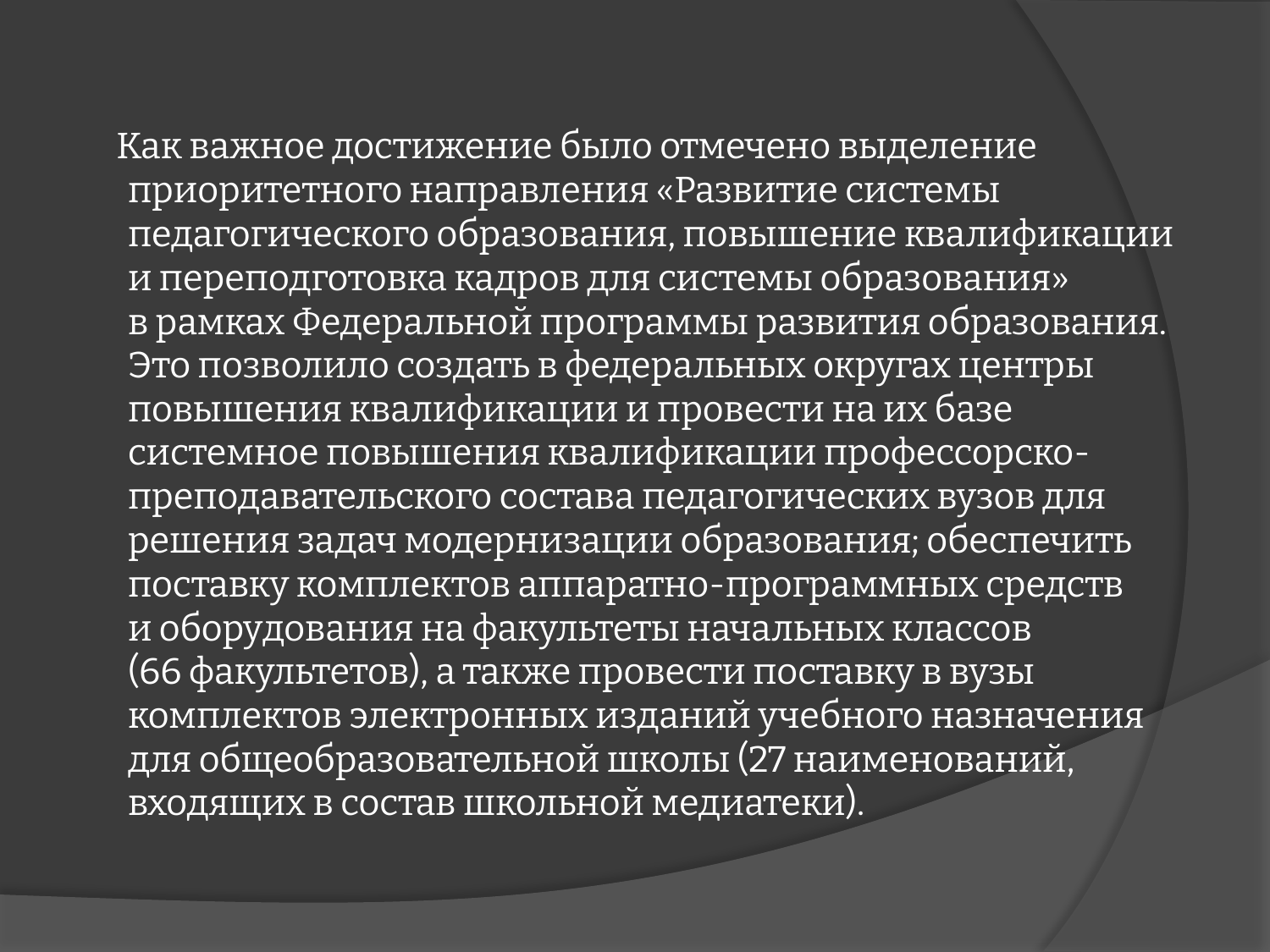

Как важное достижение было отмечено выделение приоритетного направления «Развитие системы педагогического образования, повышение квалификации и переподготовка кадров для системы образования» в рамках Федеральной программы развития образования. Это позволило создать в федеральных округах центры повышения квалификации и провести на их базе системное повышения квалификации профессорско-преподавательского состава педагогических вузов для решения задач модернизации образования; обеспечить поставку комплектов аппаратно-программных средств и оборудования на факультеты начальных классов (66 факультетов), а также провести поставку в вузы комплектов электронных изданий учебного назначения для общеобразовательной школы (27 наименований, входящих в состав школьной медиатеки).